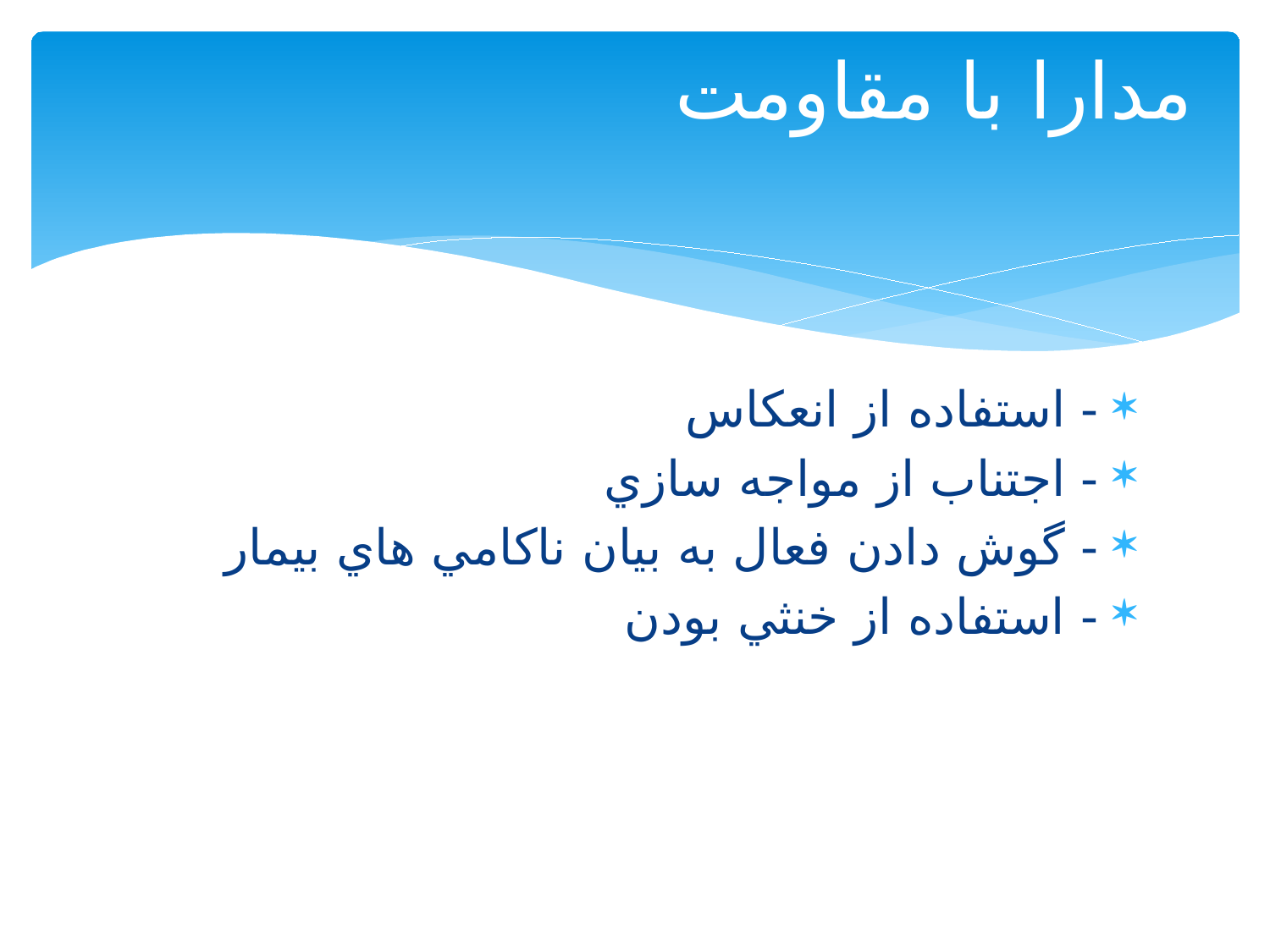

# مدارا با مقاومت
- استفاده از انعكاس
- اجتناب از مواجه سازي
- گوش دادن فعال به بيان ناكامي هاي بيمار
- استفاده از خنثي بودن